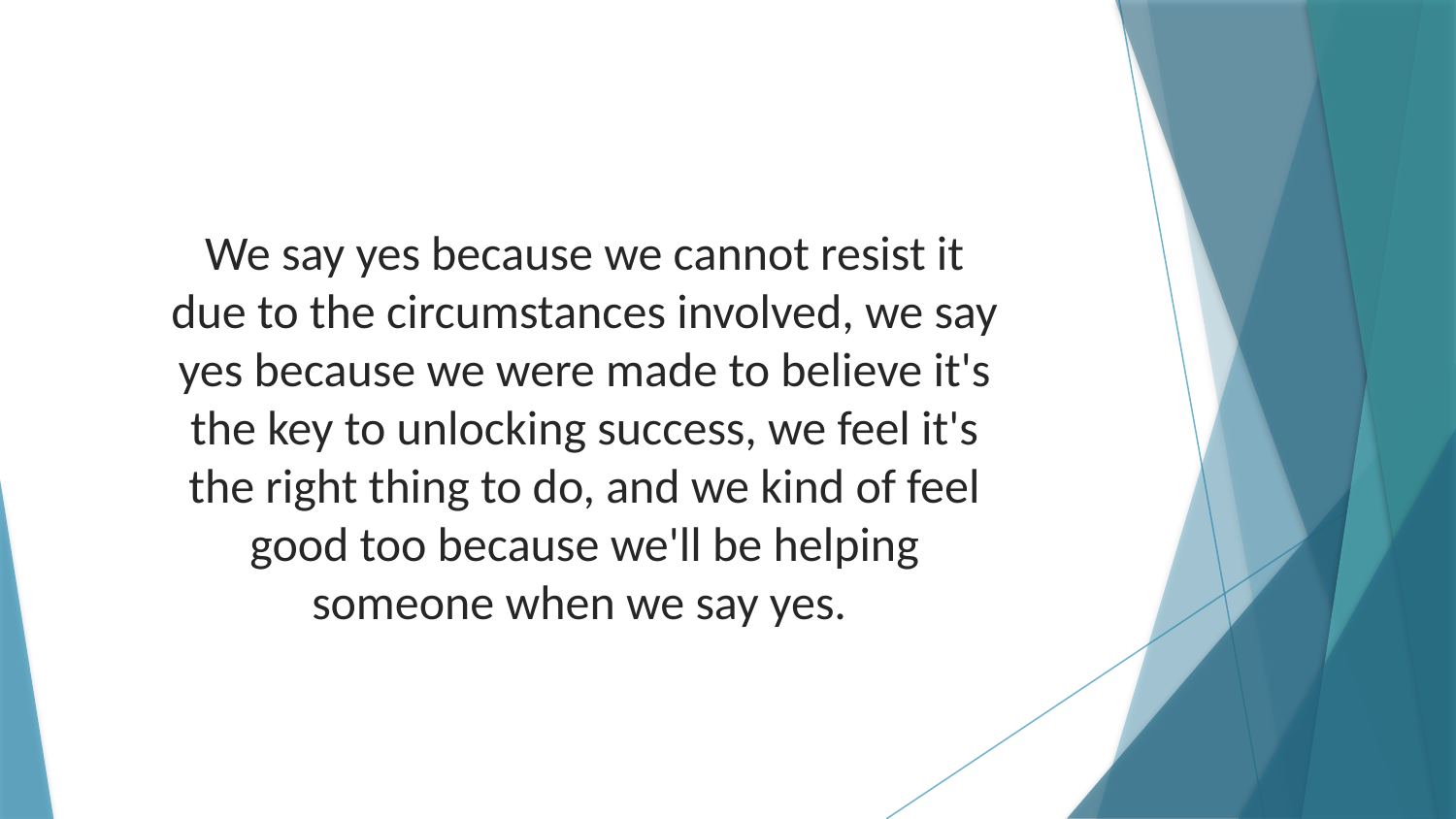

We say yes because we cannot resist it due to the circumstances involved, we say yes because we were made to believe it's the key to unlocking success, we feel it's the right thing to do, and we kind of feel good too because we'll be helping someone when we say yes.